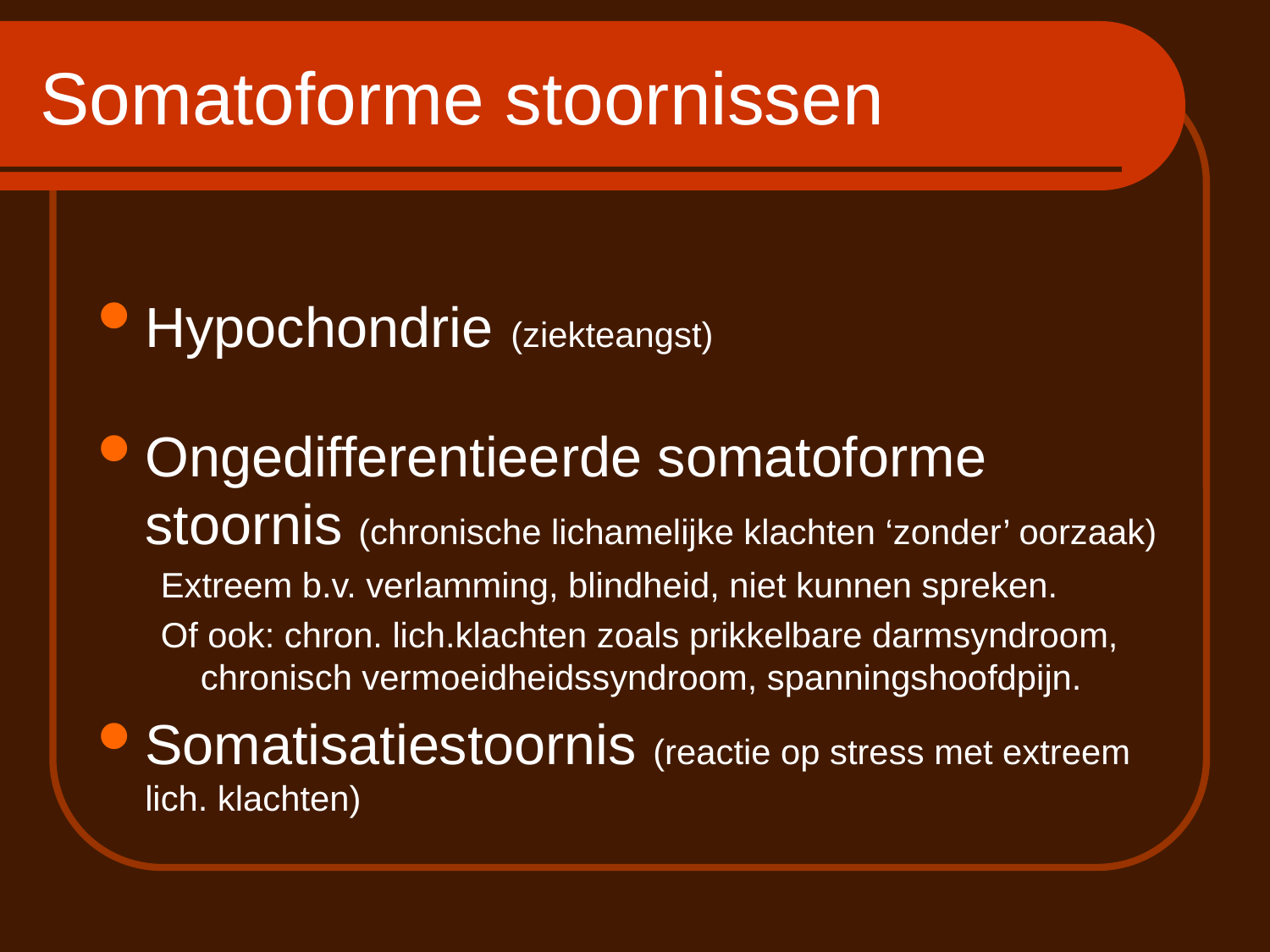

# Somatoforme stoornissen

Hypochondrie (ziekteangst)

Ongedifferentieerde somatoforme stoornis (chronische lichamelijke klachten ‘zonder’ oorzaak)
Extreem b.v. verlamming, blindheid, niet kunnen spreken.
Of ook: chron. lich.klachten zoals prikkelbare darmsyndroom, chronisch vermoeidheidssyndroom, spanningshoofdpijn.
Somatisatiestoornis (reactie op stress met extreem lich. klachten)